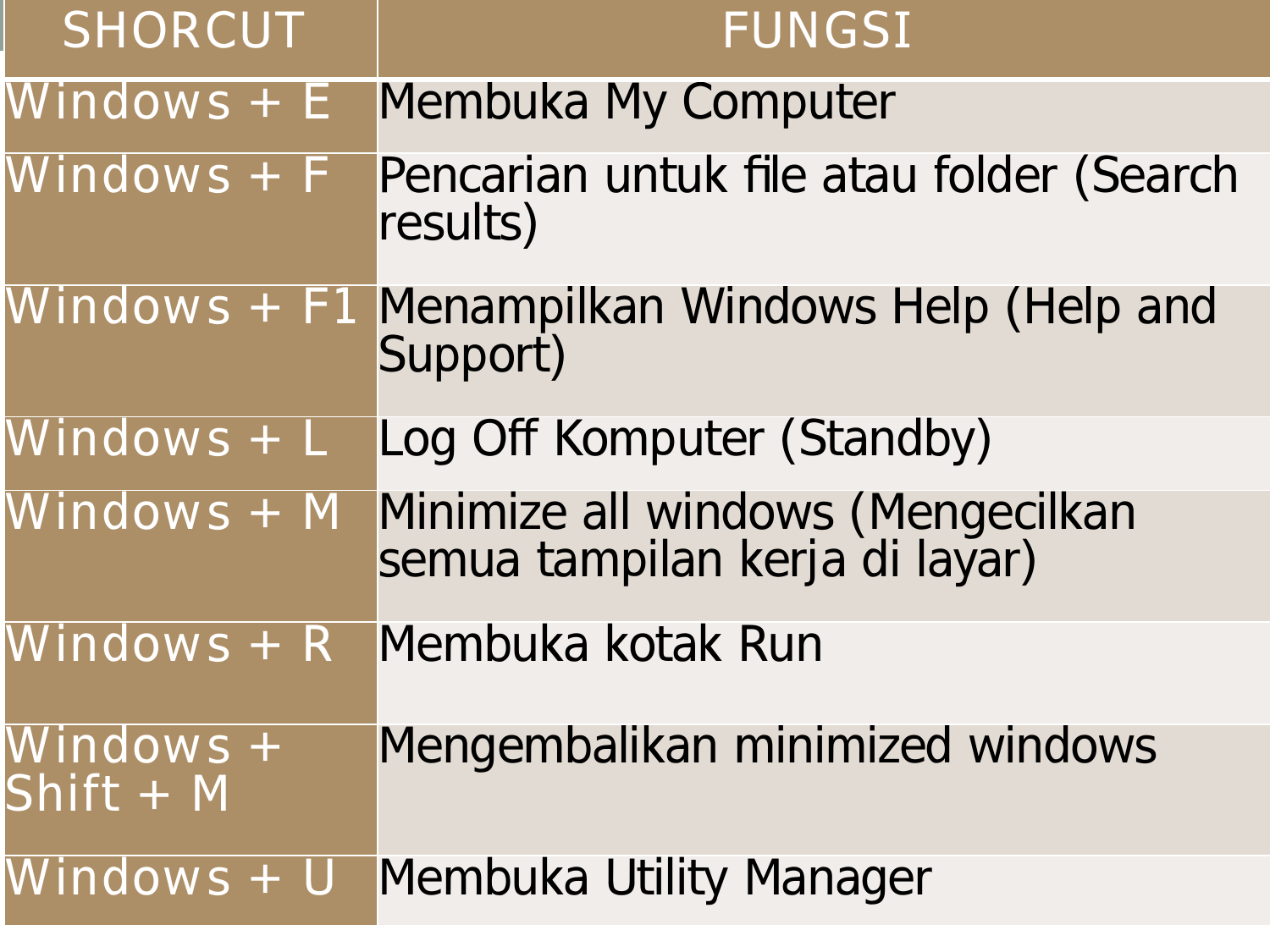

| SHORCUT | FUNGSI |
| --- | --- |
| Windows + E | Membuka My Computer |
| Windows + F | Pencarian untuk file atau folder (Search results) |
| Windows + F1 | Menampilkan Windows Help (Help and Support) |
| Windows + L | Log Off Komputer (Standby) |
| Windows + M | Minimize all windows (Mengecilkan semua tampilan kerja di layar) |
| Windows + R | Membuka kotak Run |
| Windows + Shift + M | Mengembalikan minimized windows |
| Windows + U | Membuka Utility Manager |